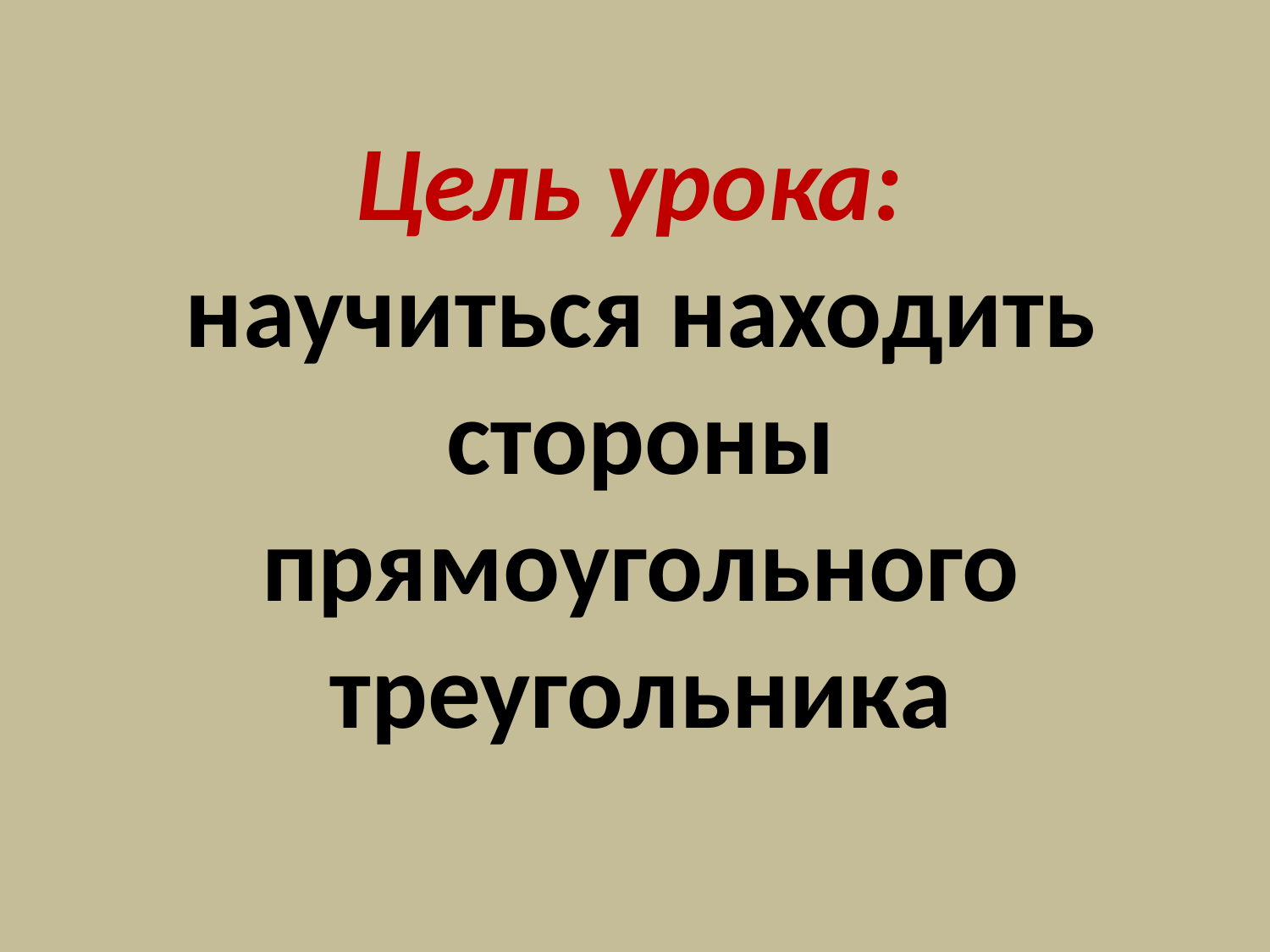

# Цель урока: научиться находить стороны прямоугольного треугольника